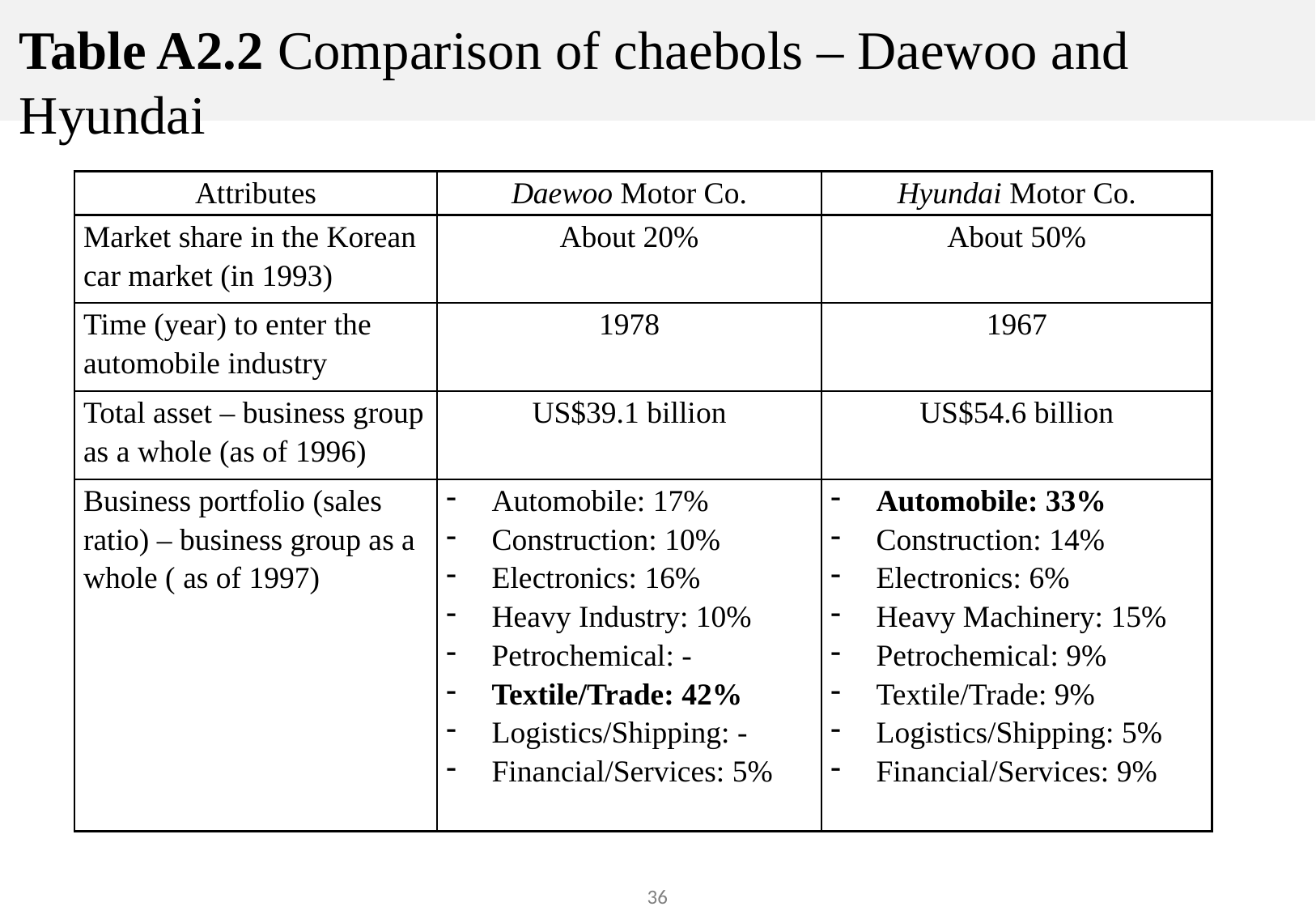

# Table A2.2 Comparison of chaebols – Daewoo and Hyundai
| Attributes | Daewoo Motor Co. | Hyundai Motor Co. |
| --- | --- | --- |
| Market share in the Korean car market (in 1993) | About 20% | About 50% |
| Time (year) to enter the automobile industry | 1978 | 1967 |
| Total asset – business group as a whole (as of 1996) | US$39.1 billion | US$54.6 billion |
| Business portfolio (sales ratio) – business group as a whole ( as of 1997) | Automobile: 17% Construction: 10% Electronics: 16% Heavy Industry: 10% Petrochemical: - Textile/Trade: 42% Logistics/Shipping: - Financial/Services: 5% | Automobile: 33% Construction: 14% Electronics: 6% Heavy Machinery: 15% Petrochemical: 9% Textile/Trade: 9% Logistics/Shipping: 5% Financial/Services: 9% |